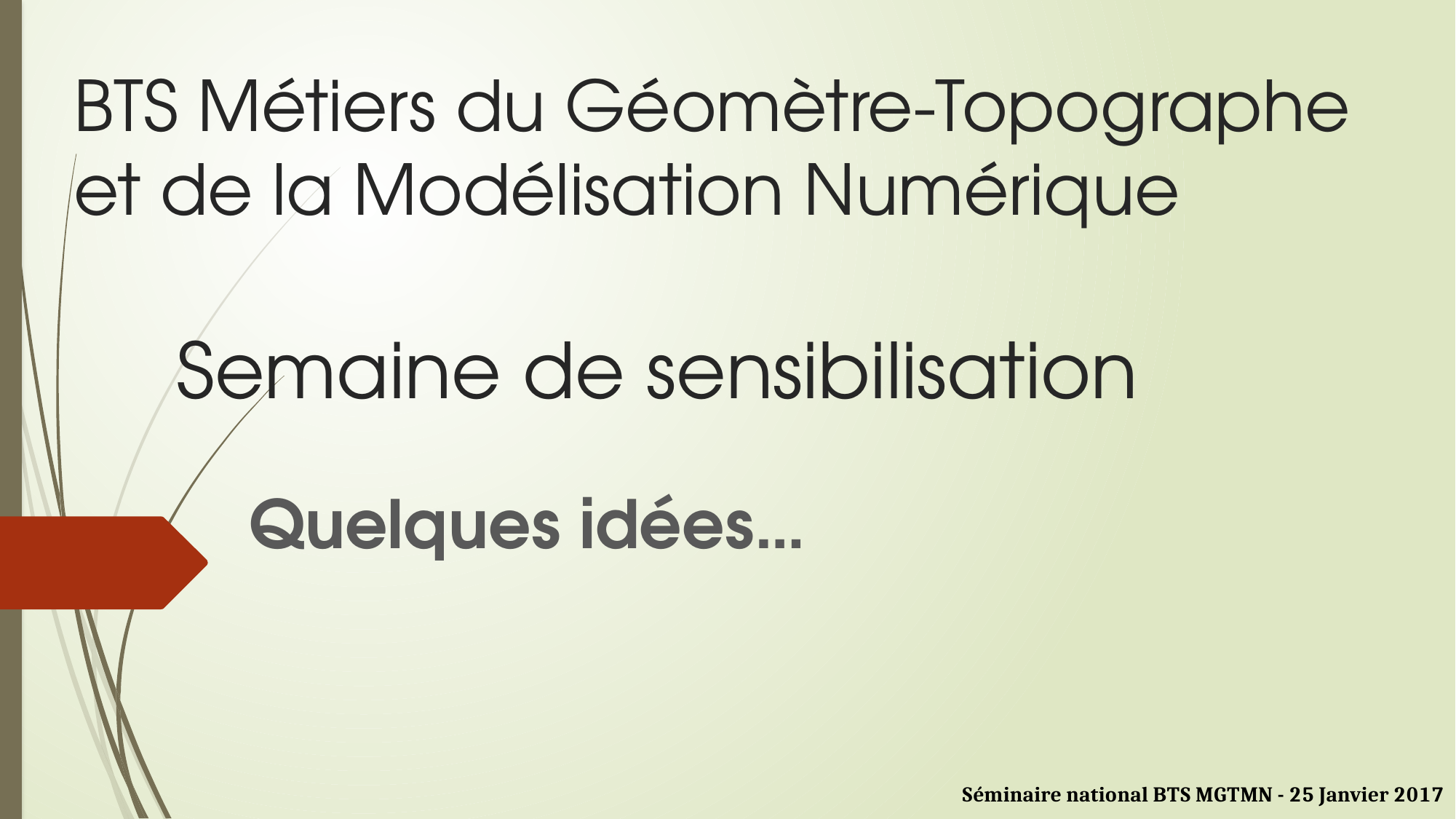

# BTS Métiers du Géomètre-Topographe et de la Modélisation Numérique Semaine de sensibilisation
Quelques idées…
Séminaire national BTS MGTMN - 25 Janvier 2017